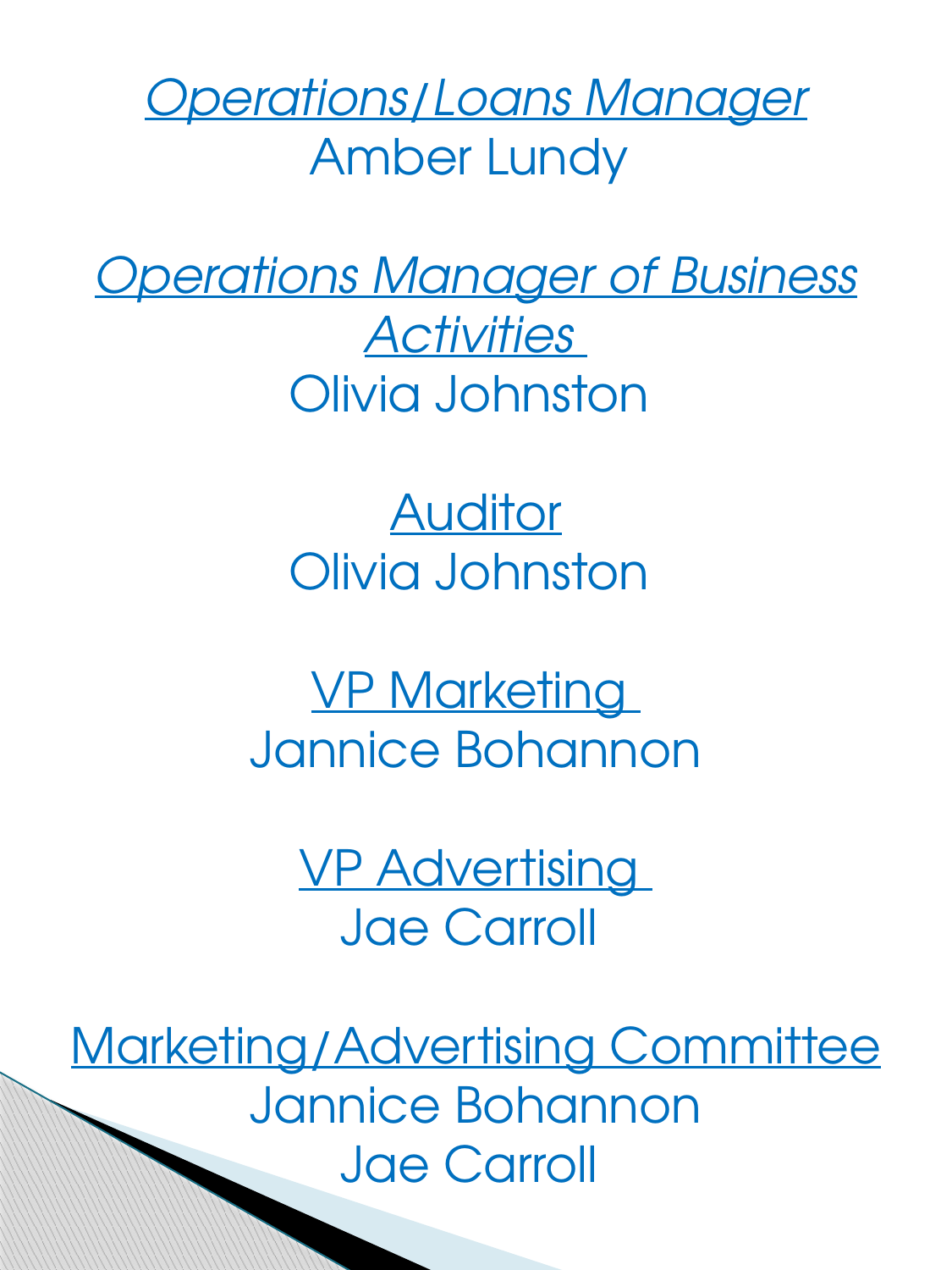

Operations/Loans Manager
Amber Lundy

Operations Manager of Business Activities
Olivia Johnston

Auditor
Olivia Johnston

VP Marketing
Jannice Bohannon

VP Advertising
Jae Carroll

Marketing/Advertising Committee
Jannice Bohannon
Jae Carroll